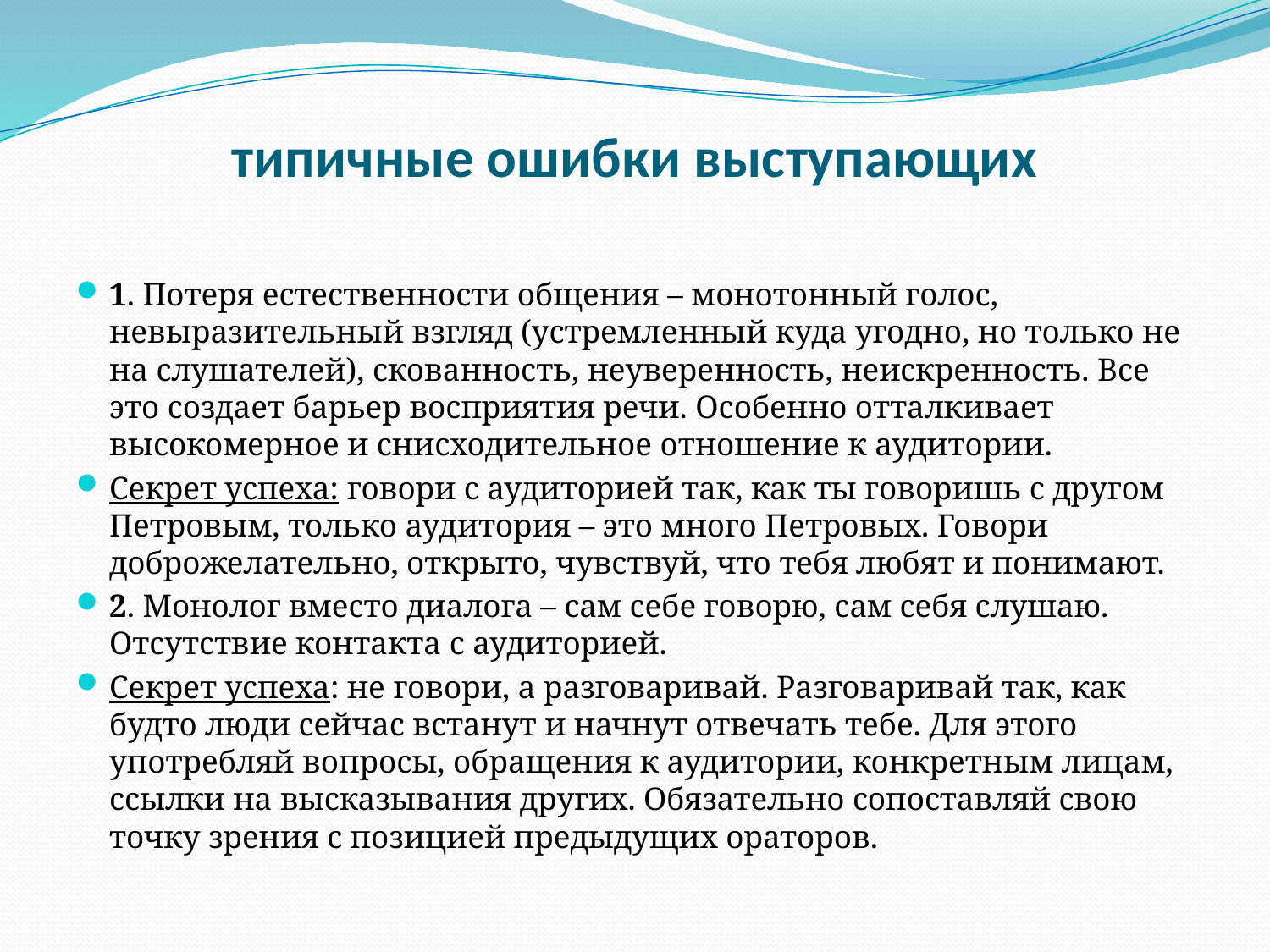

# типичные ошибки выступающих
1. Потеря естественности общения – монотонный голос, невыразительный взгляд (устремленный куда угодно, но только не на слушателей), скованность, неуверенность, неискренность. Все это создает барьер восприятия речи. Особенно отталкивает высокомерное и снисходительное отношение к аудитории.
Секрет успеха: говори с аудиторией так, как ты говоришь с другом Петровым, только аудитория – это много Петровых. Говори доброжелательно, открыто, чувствуй, что тебя любят и понимают.
2. Монолог вместо диалога – сам себе говорю, сам себя слушаю. Отсутствие контакта с аудиторией.
Секрет успеха: не говори, а разговаривай. Разговаривай так, как будто люди сейчас встанут и начнут отвечать тебе. Для этого употребляй вопросы, обращения к аудитории, конкретным лицам, ссылки на высказывания других. Обязательно сопоставляй свою точку зрения с позицией предыдущих ораторов.